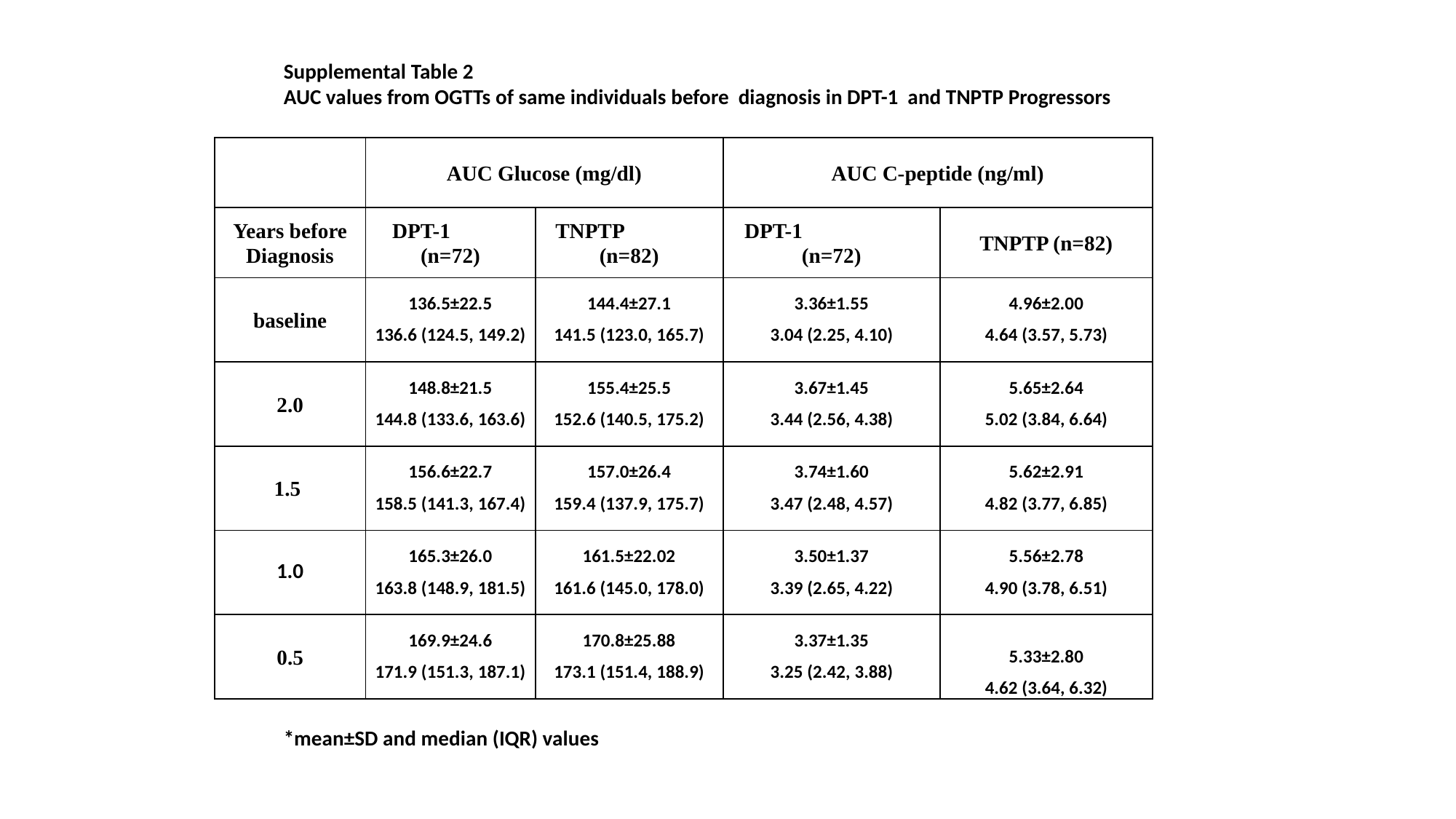

Supplemental Table 2
AUC values from OGTTs of same individuals before  diagnosis in DPT-1  and TNPTP Progressors
|  | AUC Glucose (mg/dl) |  | AUC C-peptide (ng/ml) |  |
| --- | --- | --- | --- | --- |
| Years before Diagnosis | DPT-1 (n=72) | TNPTP (n=82) | DPT-1 (n=72) | TNPTP (n=82) |
| baseline | 136.5±22.5 136.6 (124.5, 149.2) | 144.4±27.1 141.5 (123.0, 165.7) | 3.36±1.55 3.04 (2.25, 4.10) | 4.96±2.00 4.64 (3.57, 5.73) |
| 2.0 | 148.8±21.5 144.8 (133.6, 163.6) | 155.4±25.5 152.6 (140.5, 175.2) | 3.67±1.45 3.44 (2.56, 4.38) | 5.65±2.64 5.02 (3.84, 6.64) |
| 1.5 | 156.6±22.7 158.5 (141.3, 167.4) | 157.0±26.4 159.4 (137.9, 175.7) | 3.74±1.60 3.47 (2.48, 4.57) | 5.62±2.91 4.82 (3.77, 6.85) |
| 1.0 | 165.3±26.0 163.8 (148.9, 181.5) | 161.5±22.02 161.6 (145.0, 178.0) | 3.50±1.37 3.39 (2.65, 4.22) | 5.56±2.78 4.90 (3.78, 6.51) |
| 0.5 | 169.9±24.6 171.9 (151.3, 187.1) | 170.8±25.88 173.1 (151.4, 188.9) | 3.37±1.35 3.25 (2.42, 3.88) | 5.33±2.80 4.62 (3.64, 6.32) |
*mean±SD and median (IQR) values